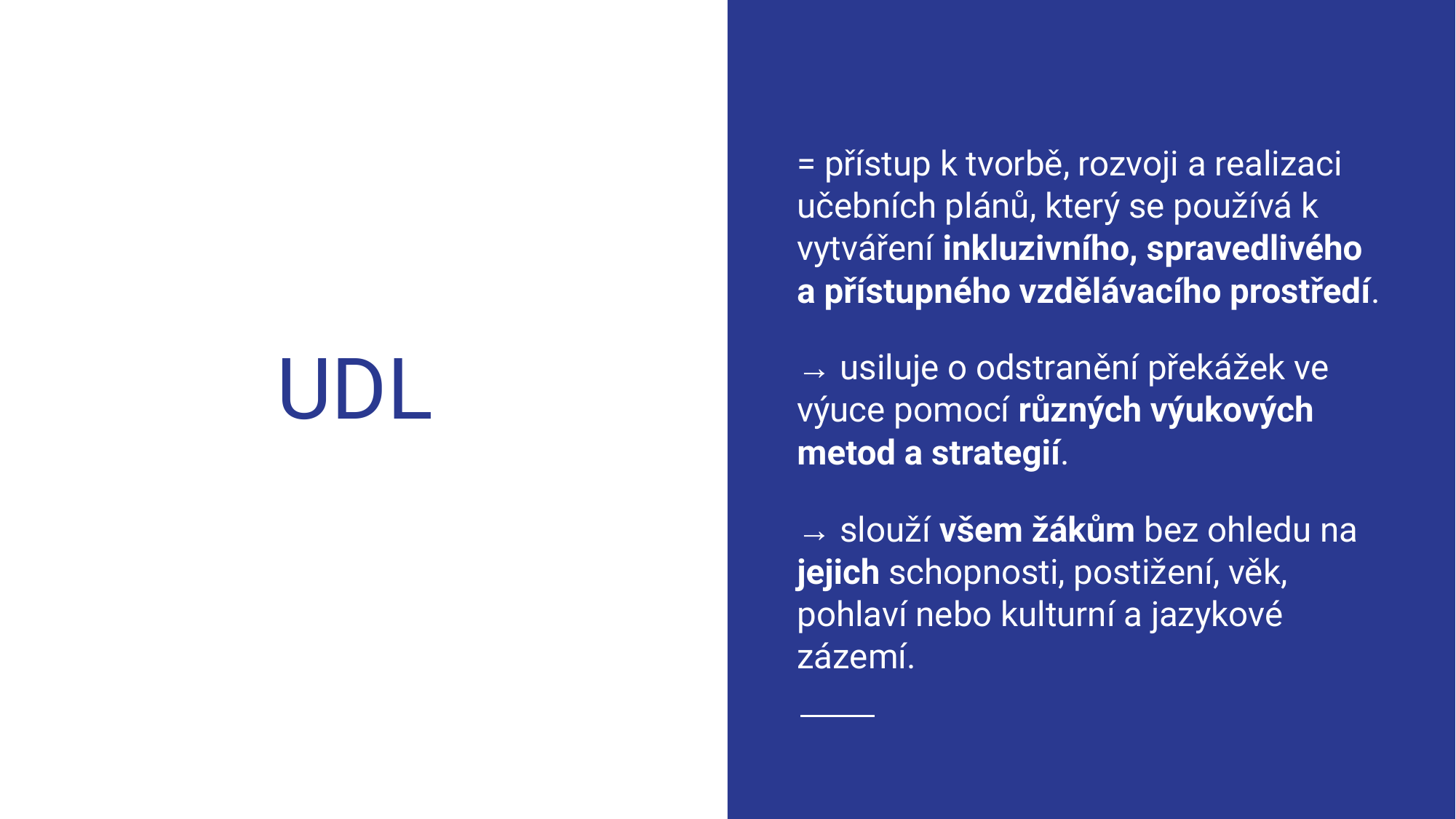

= přístup k tvorbě, rozvoji a realizaci učebních plánů, který se používá k vytváření inkluzivního, spravedlivého a přístupného vzdělávacího prostředí.
→ usiluje o odstranění překážek ve výuce pomocí různých výukových metod a strategií.
→ slouží všem žákům bez ohledu na jejich schopnosti, postižení, věk, pohlaví nebo kulturní a jazykové zázemí.
# UDL